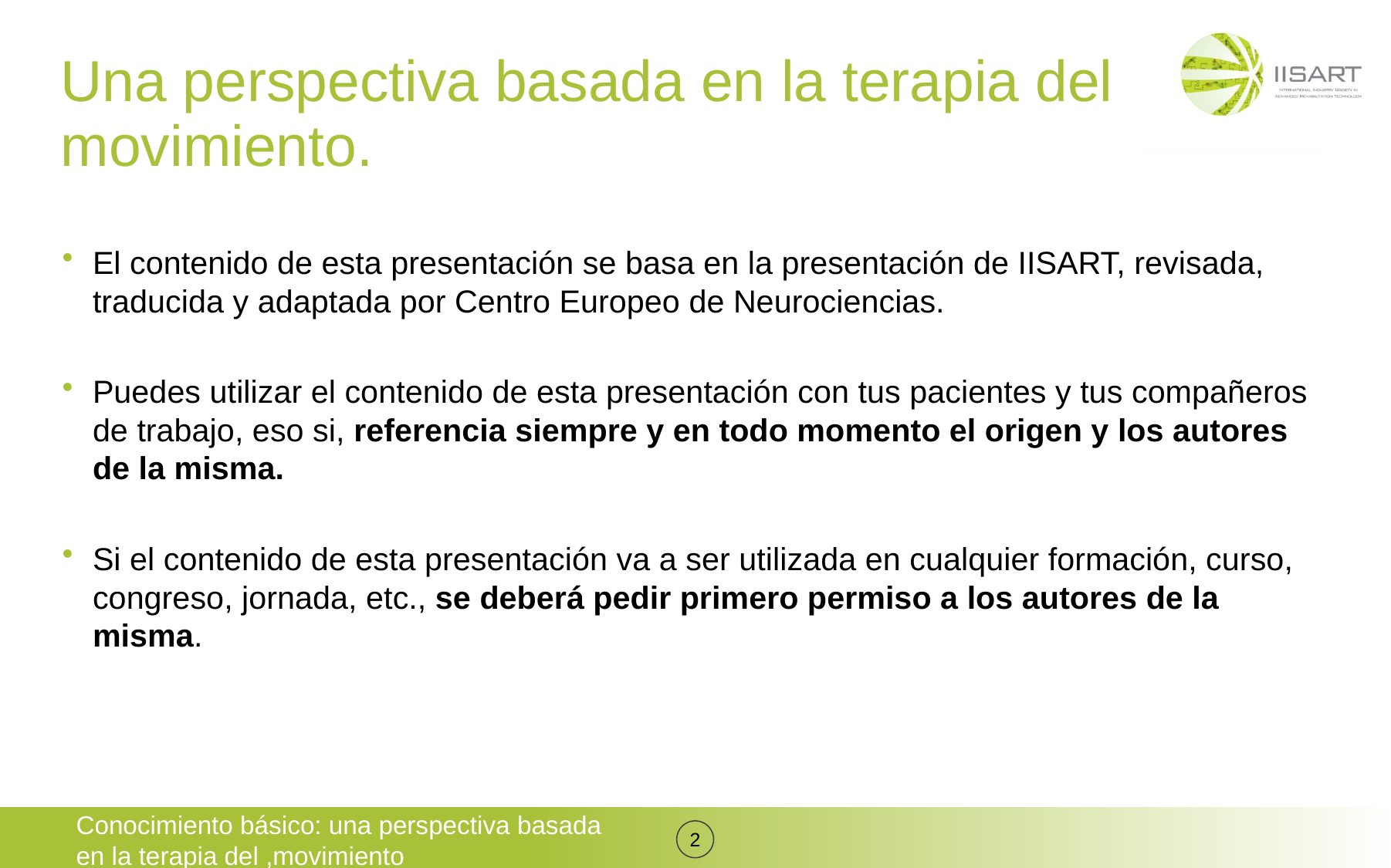

# Una perspectiva basada en la terapia del movimiento.
El contenido de esta presentación se basa en la presentación de IISART, revisada, traducida y adaptada por Centro Europeo de Neurociencias.

Puedes utilizar el contenido de esta presentación con tus pacientes y tus compañeros de trabajo, eso si, referencia siempre y en todo momento el origen y los autores de la misma.

Si el contenido de esta presentación va a ser utilizada en cualquier formación, curso, congreso, jornada, etc., se deberá pedir primero permiso a los autores de la misma.
Conocimiento básico: una perspectiva basada en la terapia del ,movimiento
2